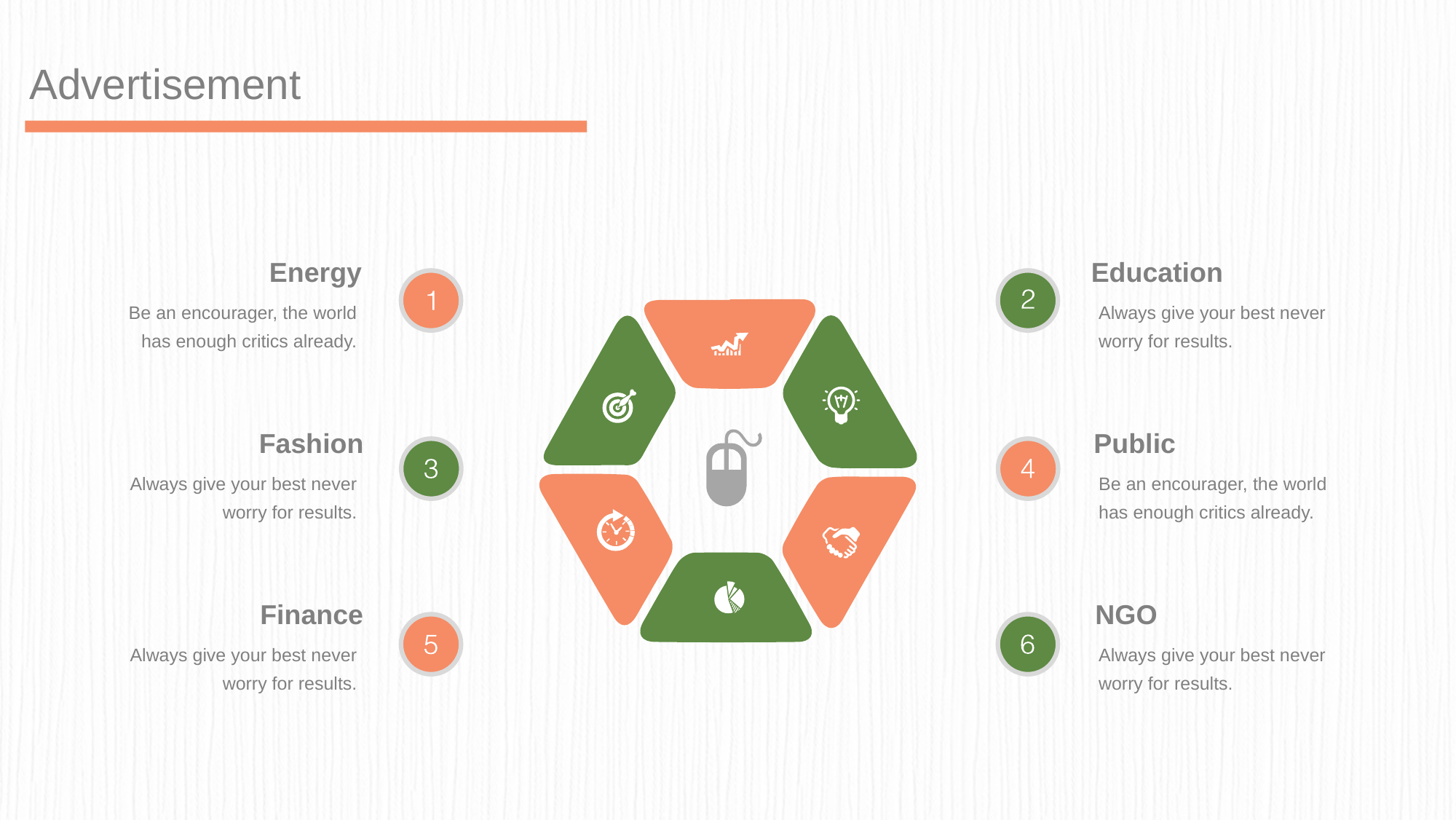

Advertisement

Energy
Be an encourager, the world has enough critics already.
Education
Always give your best never worry for results.

Fashion
Always give your best never worry for results.
Public
Be an encourager, the world has enough critics already.

Finance
Always give your best never worry for results.
NGO
Always give your best never worry for results.